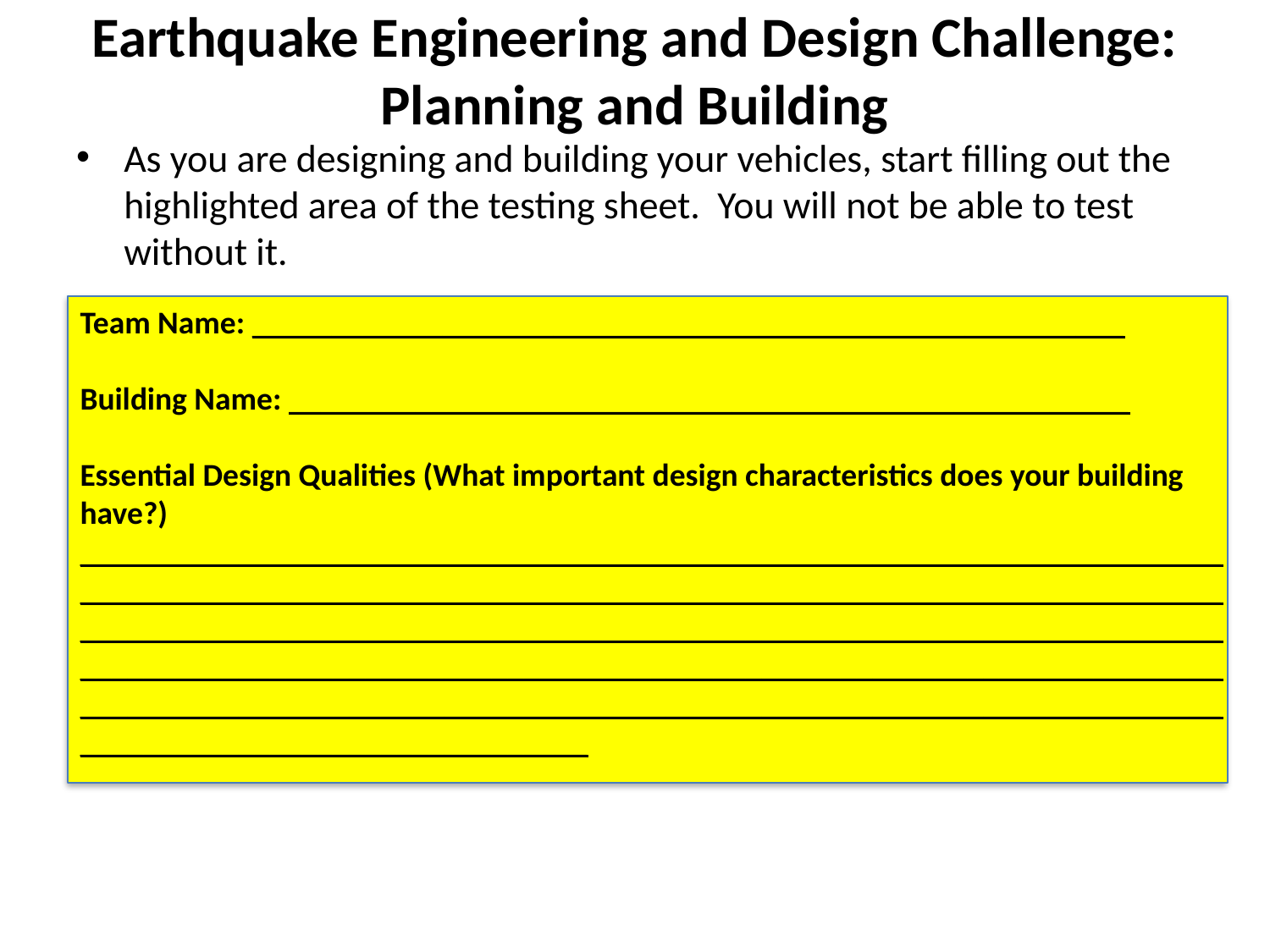

# Earthquake Engineering and Design Challenge: Planning and Building
As you are designing and building your vehicles, start filling out the highlighted area of the testing sheet.  You will not be able to test without it.

Team Name: _______________________________________________________

Building Name: _____________________________________________________

Essential Design Qualities (What important design characteristics does your building have?)
________________________________________________________________________________________________________________________________________________________________________________________________________________________________________________________________________________________________________________________________________________________________________________________________________